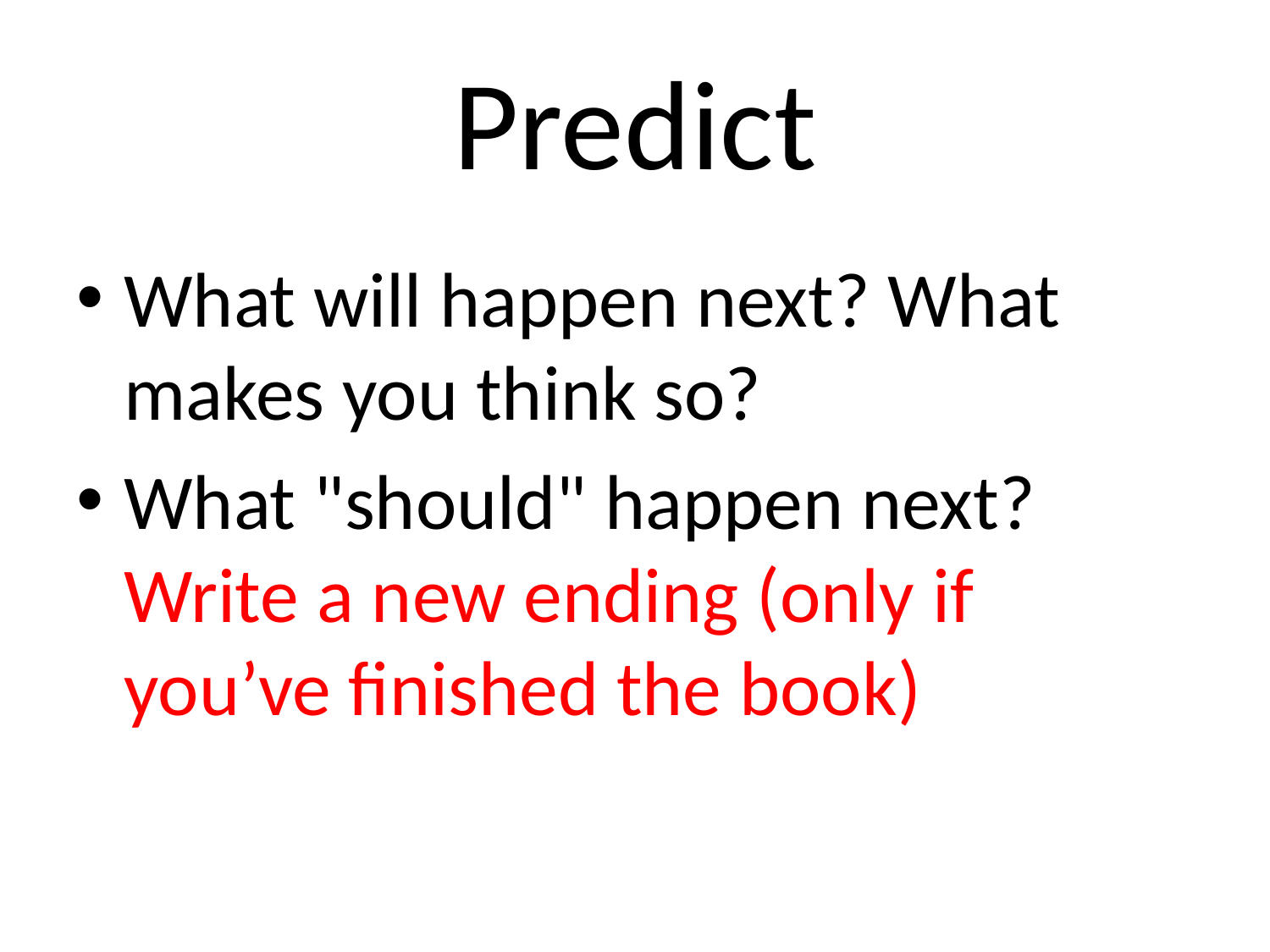

# Predict
What will happen next? What makes you think so?
What "should" happen next? Write a new ending (only if you’ve finished the book)